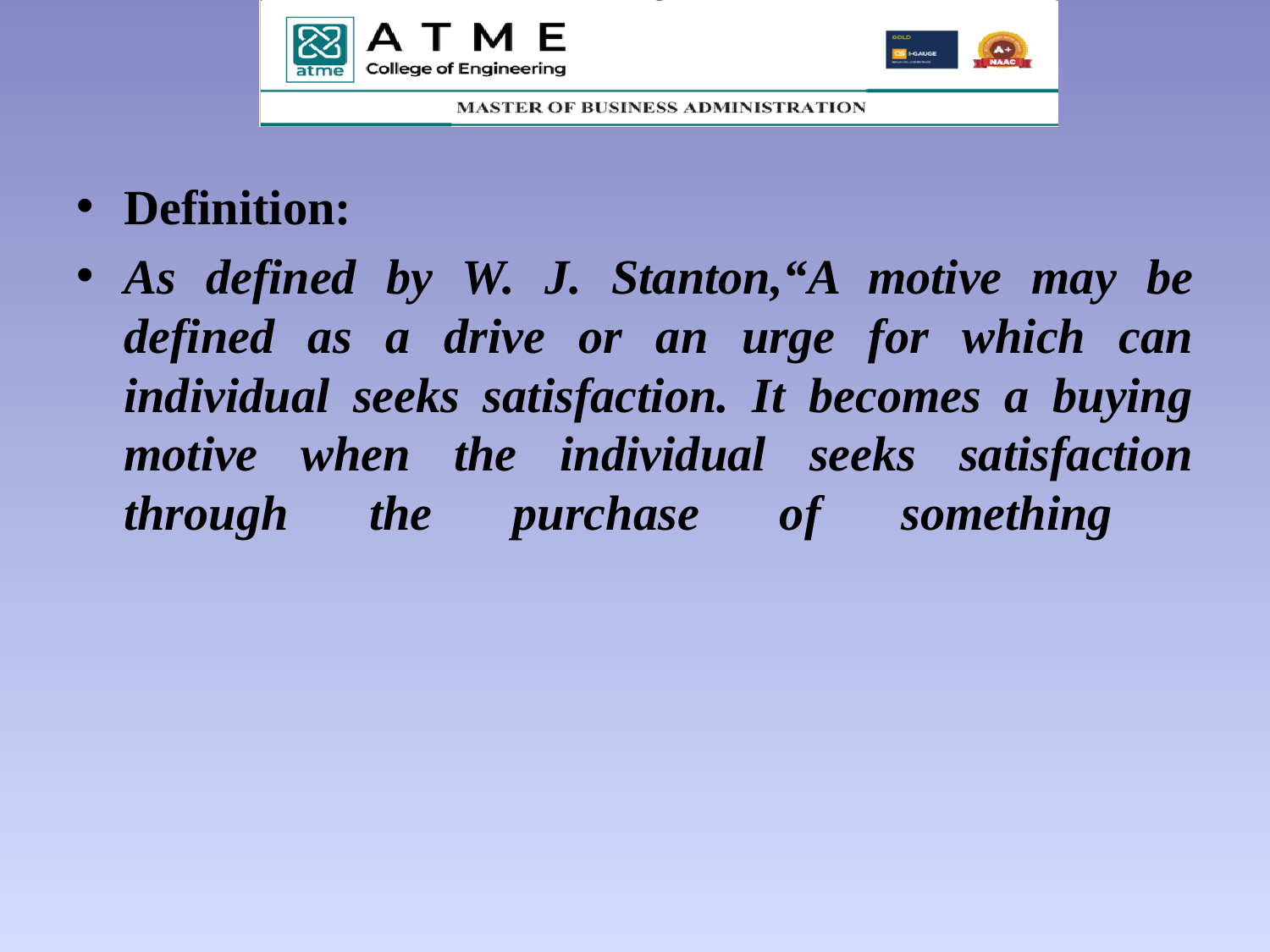

#
Definition:
As defined by W. J. Stanton,“A motive may be defined as a drive or an urge for which can individual seeks satisfaction. It becomes a buying motive when the individual seeks satisfaction through the purchase of something